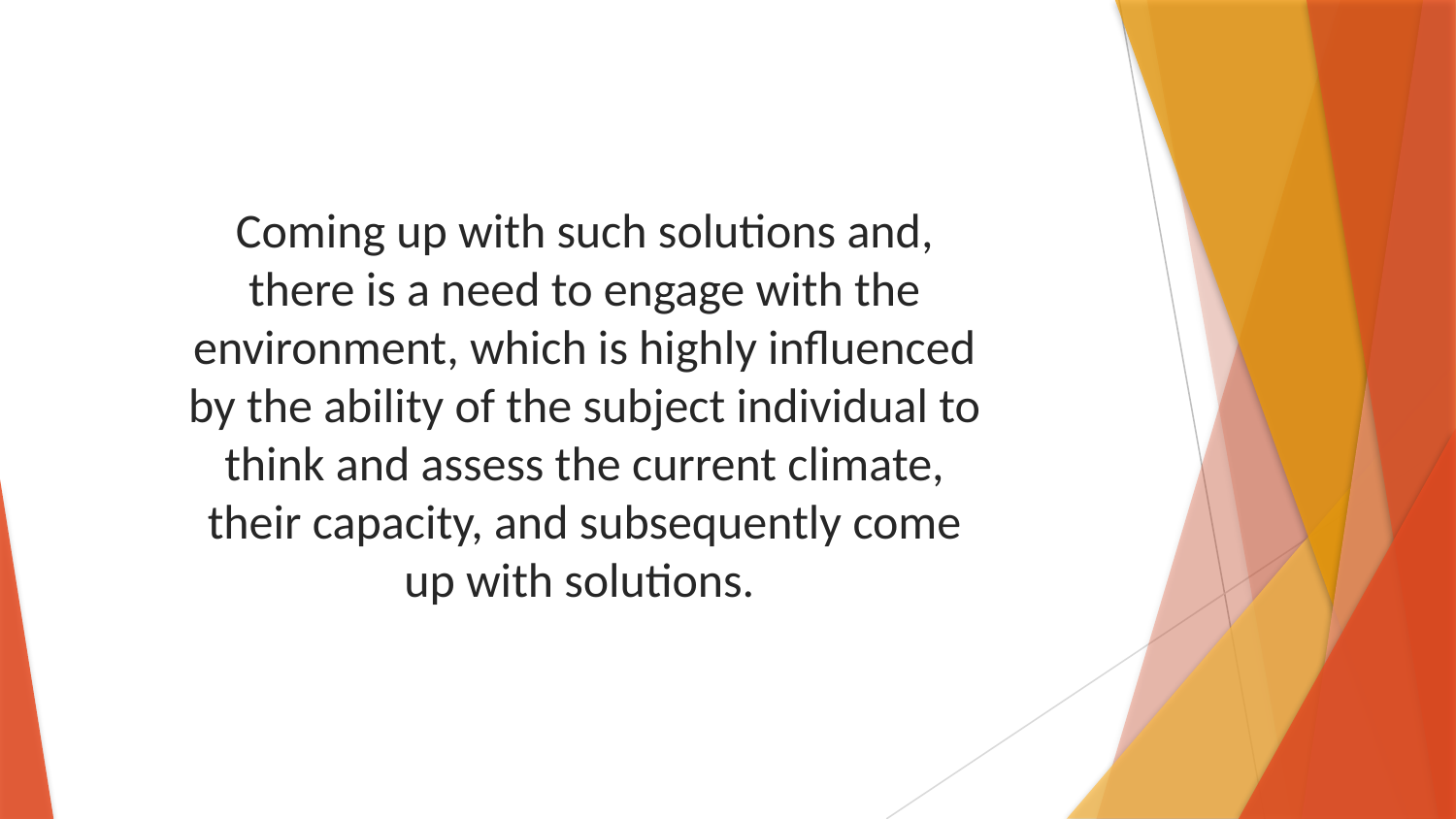

Coming up with such solutions and, there is a need to engage with the environment, which is highly influenced by the ability of the subject individual to think and assess the current climate, their capacity, and subsequently come up with solutions.